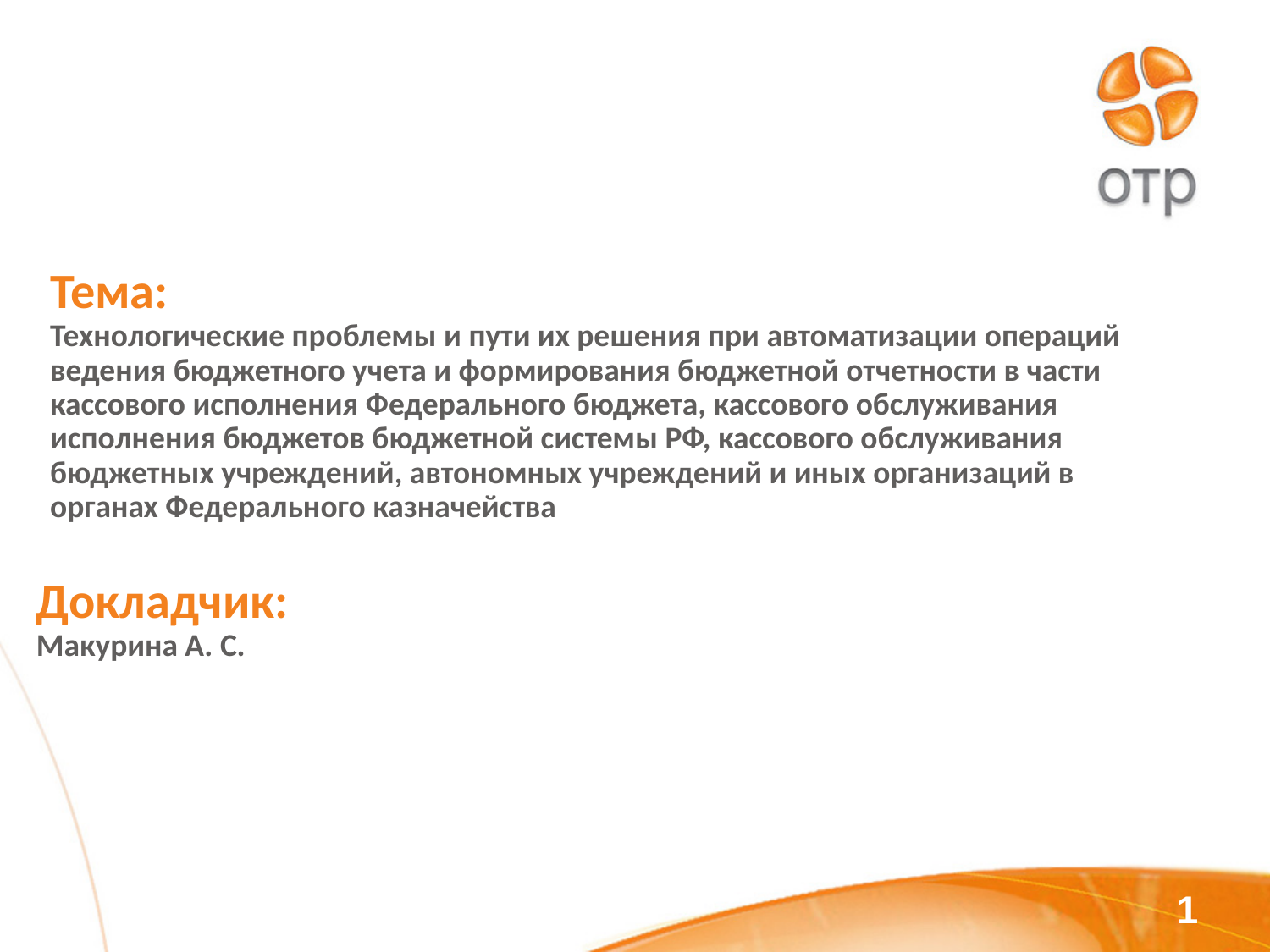

Тема:
Технологические проблемы и пути их решения при автоматизации операций ведения бюджетного учета и формирования бюджетной отчетности в части кассового исполнения Федерального бюджета, кассового обслуживания исполнения бюджетов бюджетной системы РФ, кассового обслуживания бюджетных учреждений, автономных учреждений и иных организаций в органах Федерального казначейства

# Докладчик: Макурина А. С.
1